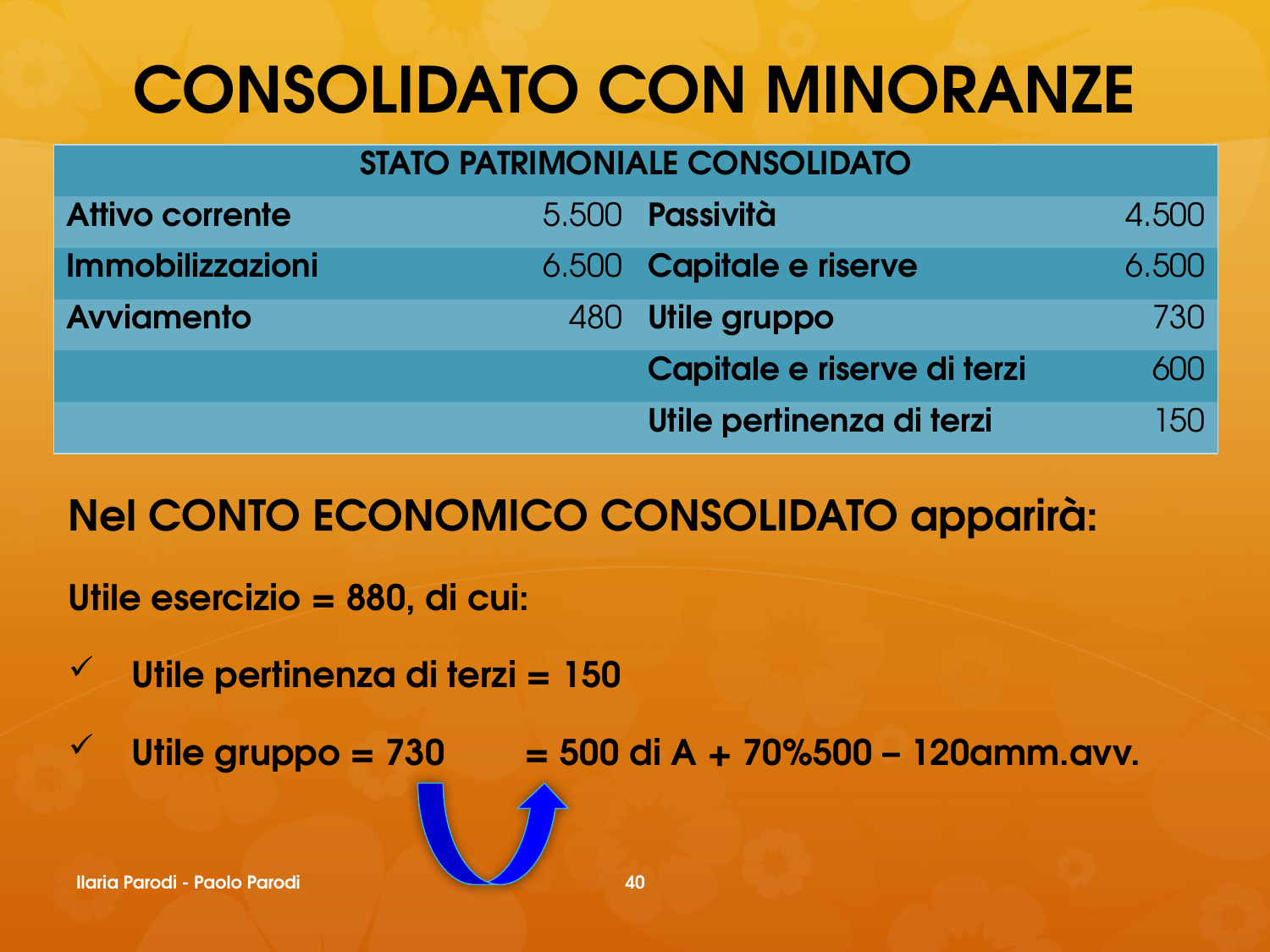

# CONSOLIDATO CON MINORANZE

Nel CONTO ECONOMICO CONSOLIDATO apparirà:
Utile esercizio = 880, di cui:
Utile pertinenza di terzi = 150
Utile gruppo = 730        = 500 di A + 70%500 – 120amm.avv.

| STATO PATRIMONIALE CONSOLIDATO |  |  |  |
| --- | --- | --- | --- |
| Attivo corrente | 5.500 | Passività | 4.500 |
| Immobilizzazioni | 6.500 | Capitale e riserve | 6.500 |
| Avviamento | 480 | Utile gruppo | 730 |
|  |  | Capitale e riserve di terzi | 600 |
|  |  | Utile pertinenza di terzi | 150 |

Ilaria Parodi - Paolo Parodi
40